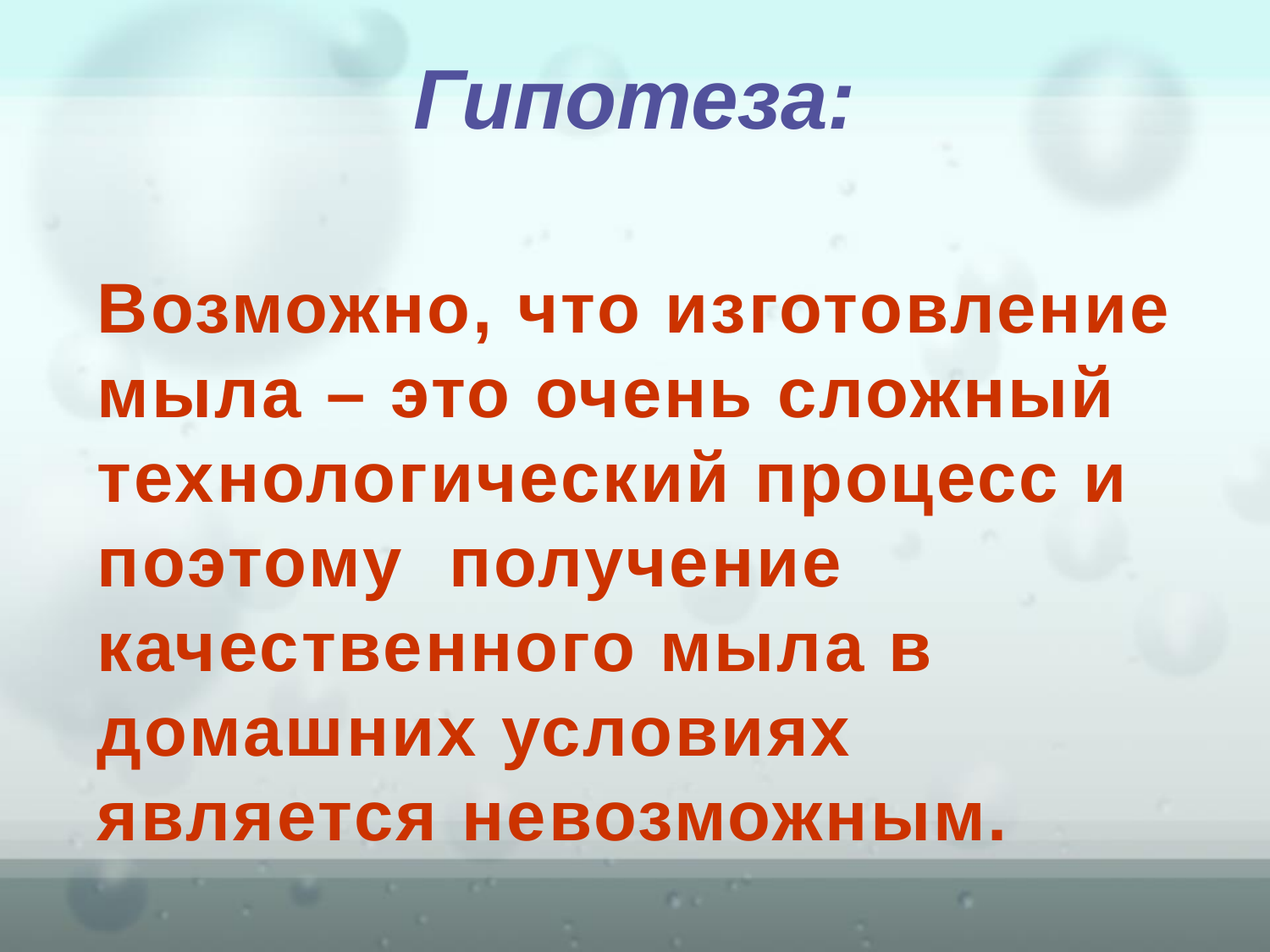

# Гипотеза:

Возможно, что изготовление мыла – это очень сложный технологический процесс и поэтому  получение качественного мыла в домашних условиях является невозможным.